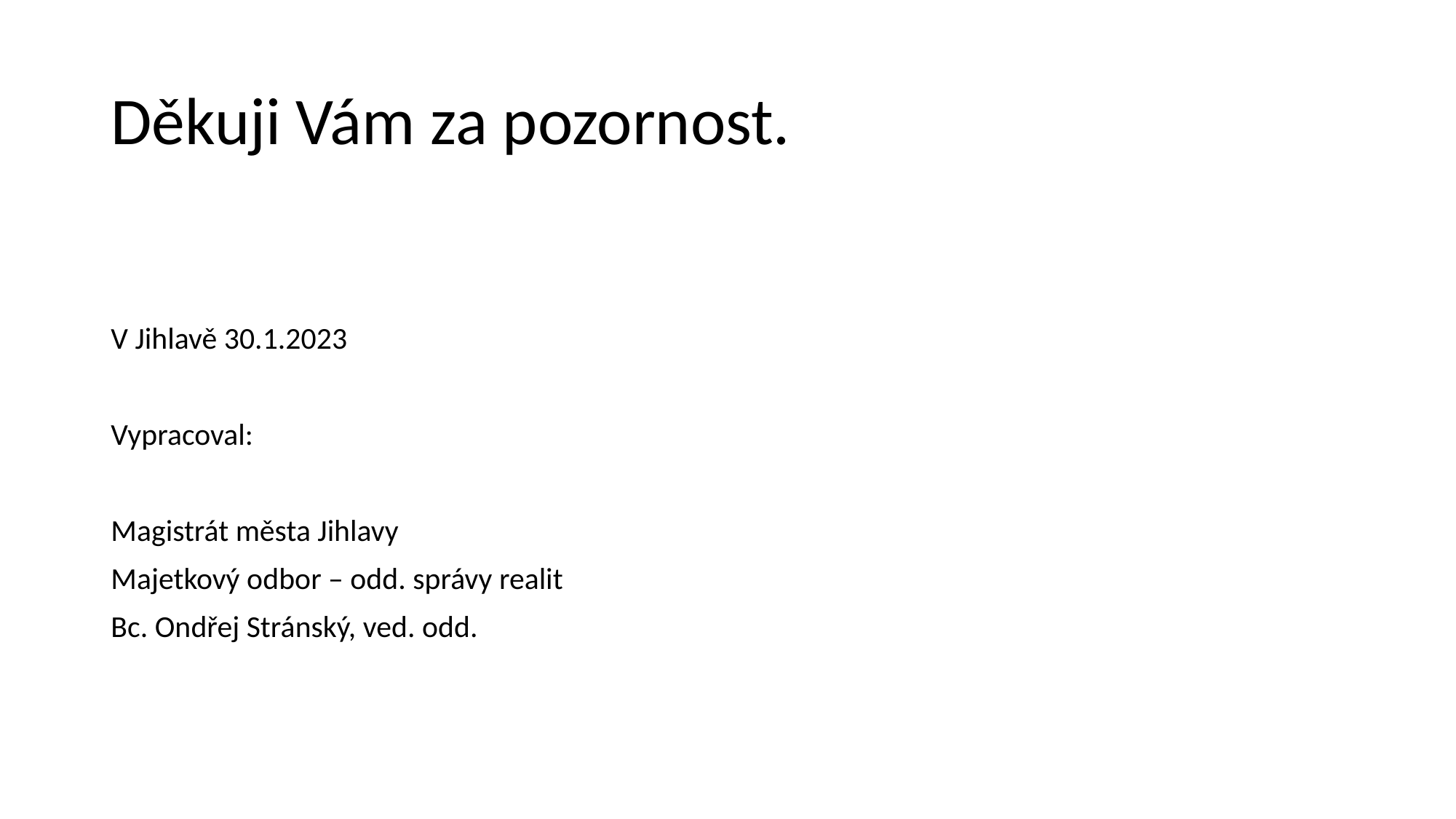

# Děkuji Vám za pozornost.

V Jihlavě 30.1.2023

Vypracoval:

Magistrát města Jihlavy
Majetkový odbor – odd. správy realit
Bc. Ondřej Stránský, ved. odd.